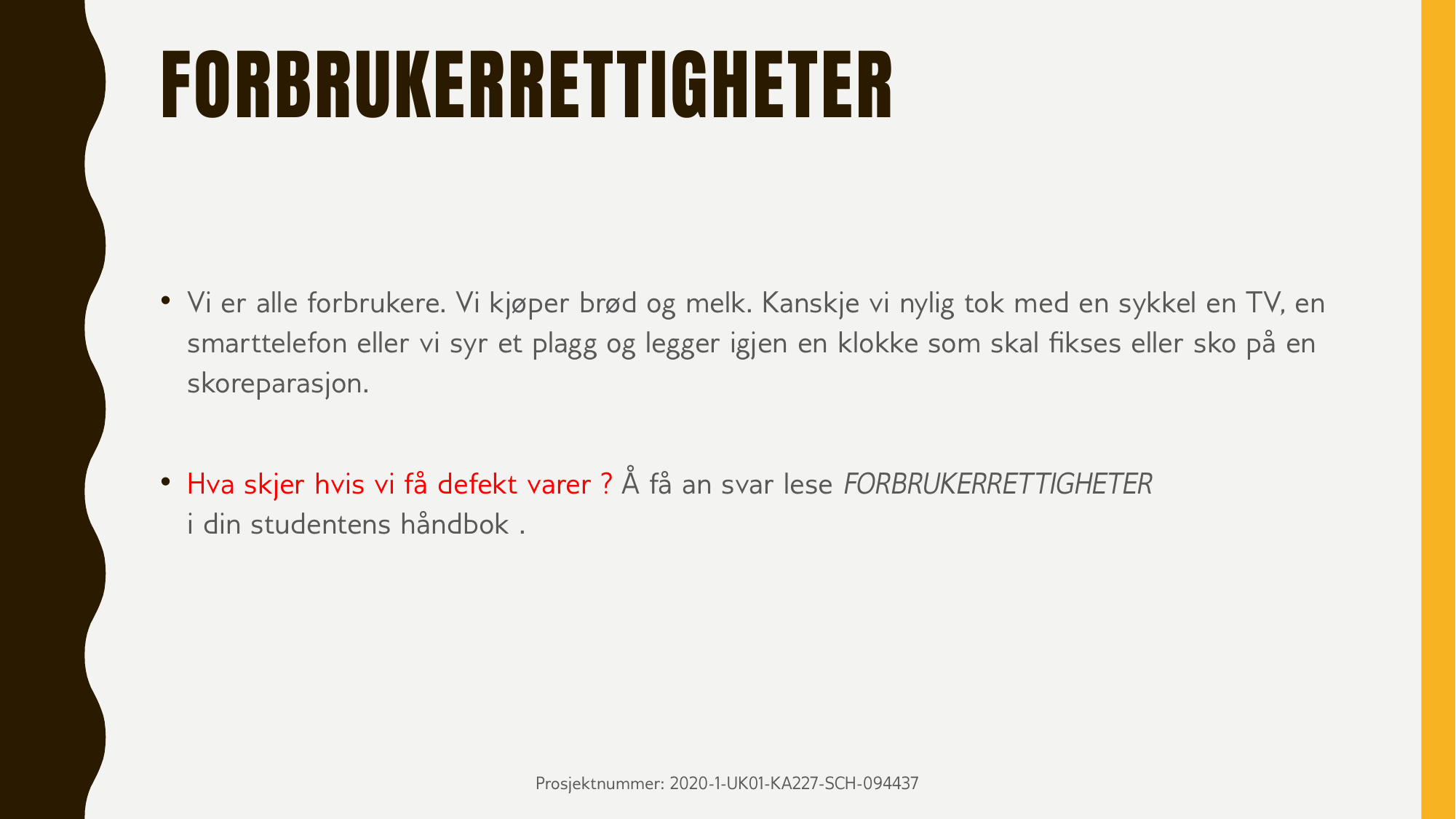

# FORBRUKERRETTIGHETER
Vi er alle forbrukere. Vi kjøper brød og melk. Kanskje vi nylig tok med en sykkel en TV, en smarttelefon eller vi syr et plagg og legger igjen en klokke som skal fikses eller sko på en skoreparasjon.

Hva skjer hvis vi få defekt varer ? Å få an svar lese FORBRUKERRETTIGHETER
i din studentens håndbok .

Prosjektnummer: 2020-1-UK01-KA227-SCH-094437